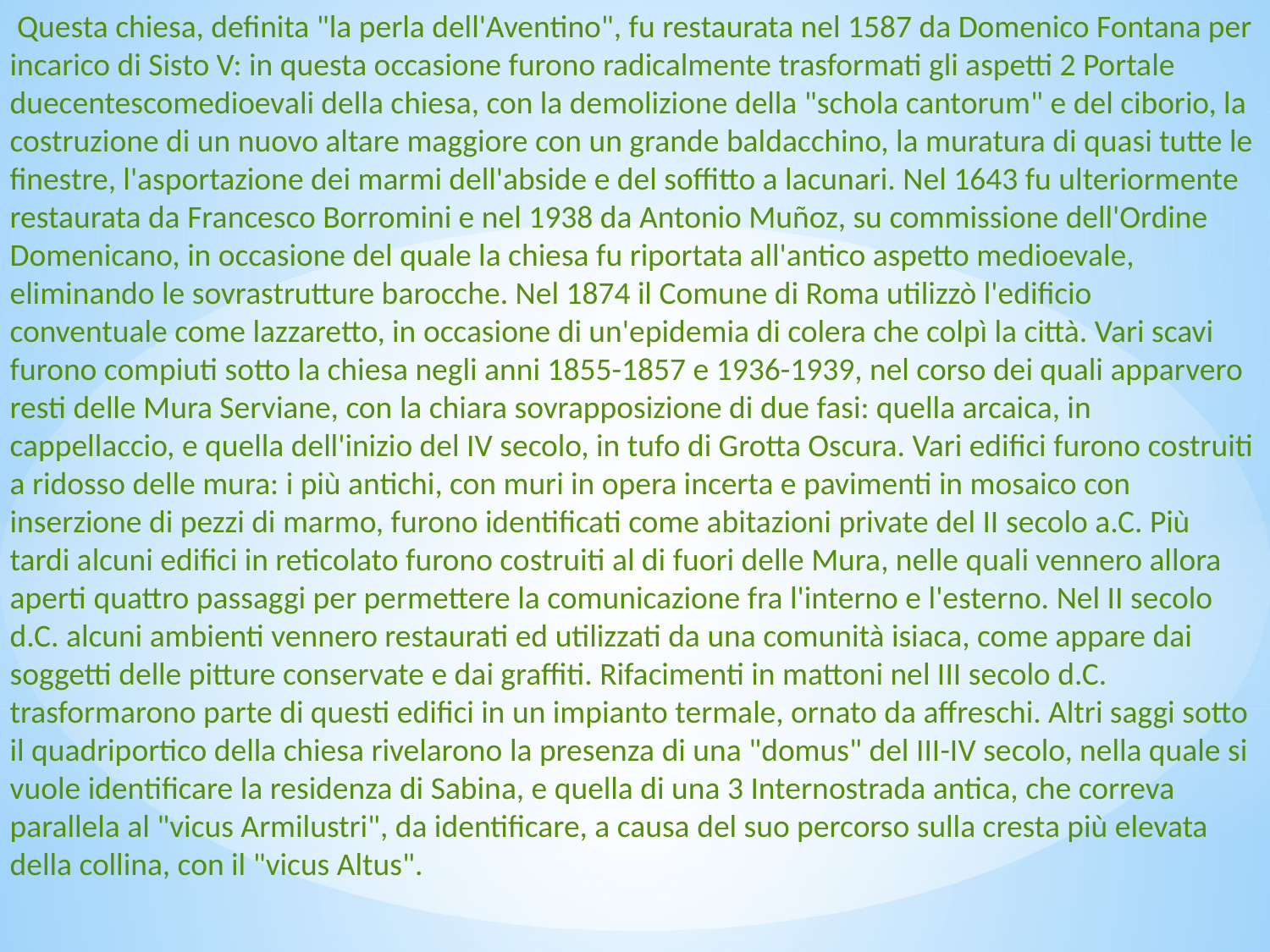

Questa chiesa, definita "la perla dell'Aventino", fu restaurata nel 1587 da Domenico Fontana per incarico di Sisto V: in questa occasione furono radicalmente trasformati gli aspetti 2 Portale duecentescomedioevali della chiesa, con la demolizione della "schola cantorum" e del ciborio, la costruzione di un nuovo altare maggiore con un grande baldacchino, la muratura di quasi tutte le finestre, l'asportazione dei marmi dell'abside e del soffitto a lacunari. Nel 1643 fu ulteriormente restaurata da Francesco Borromini e nel 1938 da Antonio Muñoz, su commissione dell'Ordine Domenicano, in occasione del quale la chiesa fu riportata all'antico aspetto medioevale, eliminando le sovrastrutture barocche. Nel 1874 il Comune di Roma utilizzò l'edificio conventuale come lazzaretto, in occasione di un'epidemia di colera che colpì la città. Vari scavi furono compiuti sotto la chiesa negli anni 1855-1857 e 1936-1939, nel corso dei quali apparvero resti delle Mura Serviane, con la chiara sovrapposizione di due fasi: quella arcaica, in cappellaccio, e quella dell'inizio del IV secolo, in tufo di Grotta Oscura. Vari edifici furono costruiti a ridosso delle mura: i più antichi, con muri in opera incerta e pavimenti in mosaico con inserzione di pezzi di marmo, furono identificati come abitazioni private del II secolo a.C. Più tardi alcuni edifici in reticolato furono costruiti al di fuori delle Mura, nelle quali vennero allora aperti quattro passaggi per permettere la comunicazione fra l'interno e l'esterno. Nel II secolo d.C. alcuni ambienti vennero restaurati ed utilizzati da una comunità isiaca, come appare dai soggetti delle pitture conservate e dai graffiti. Rifacimenti in mattoni nel III secolo d.C. trasformarono parte di questi edifici in un impianto termale, ornato da affreschi. Altri saggi sotto il quadriportico della chiesa rivelarono la presenza di una "domus" del III-IV secolo, nella quale si vuole identificare la residenza di Sabina, e quella di una 3 Internostrada antica, che correva parallela al "vicus Armilustri", da identificare, a causa del suo percorso sulla cresta più elevata della collina, con il "vicus Altus".